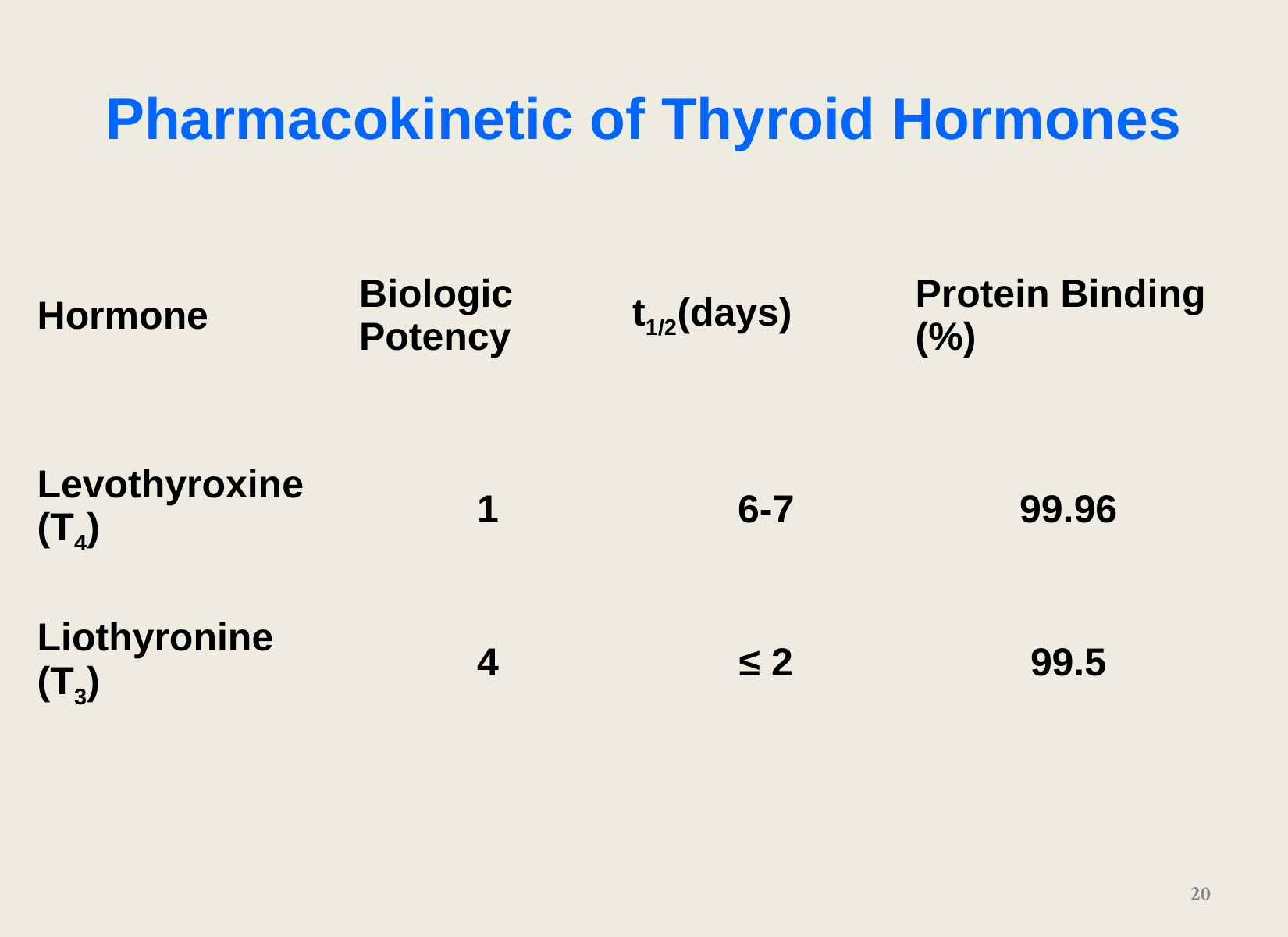

# Pharmacokinetic of Thyroid Hormones
| Hormone | Biologic Potency | t1/2(days) | Protein Binding (%) |  |
| --- | --- | --- | --- | --- |
| Levothyroxine (T4) | 1 | 6-7 | 99.96 |  |
| Liothyronine (T3) | 4 | ≤ 2 | 99.5 |  |
|  |  |  |  |  |
20